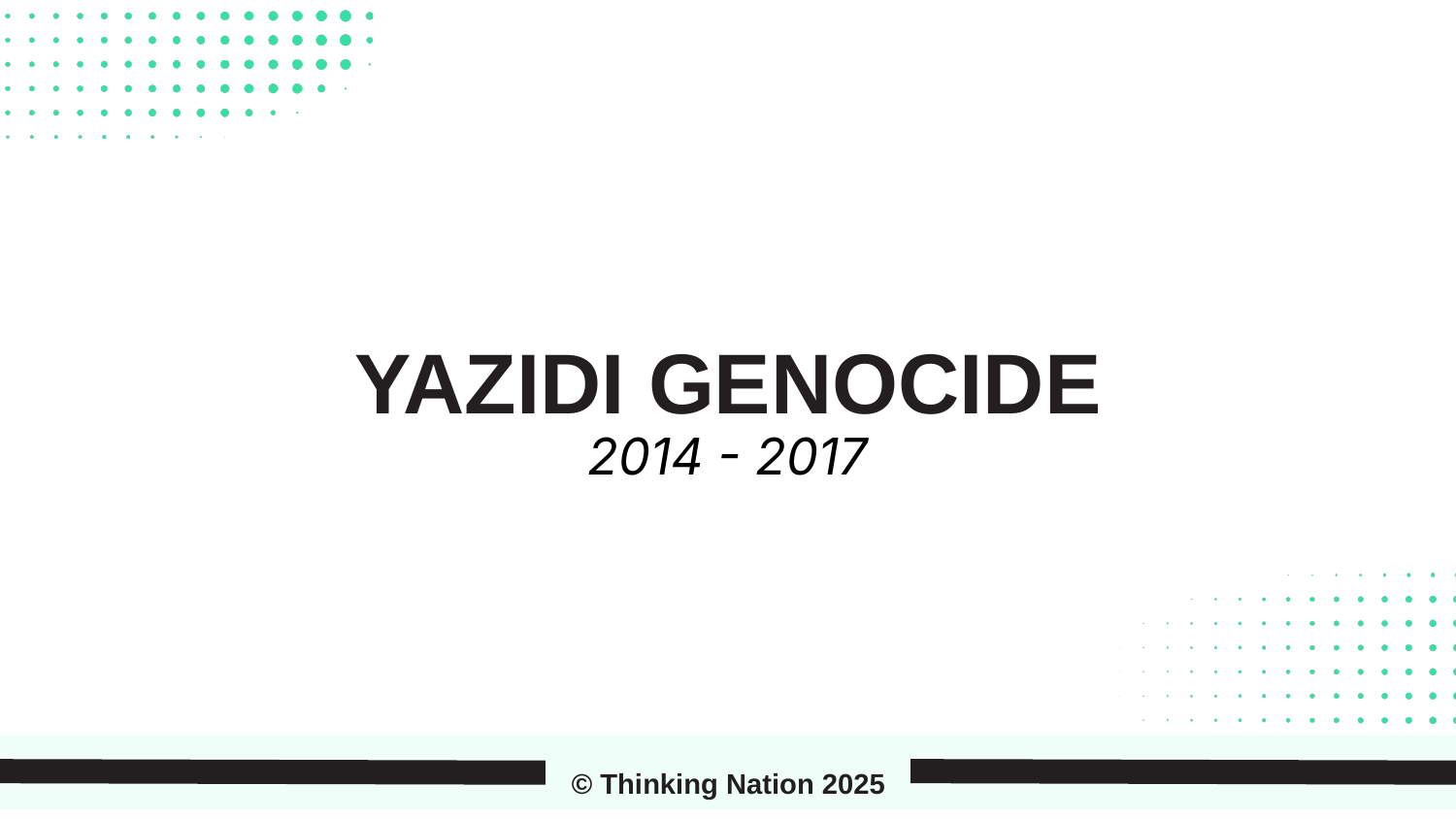

YAZIDI GENOCIDE
2014 - 2017

© Thinking Nation 2025